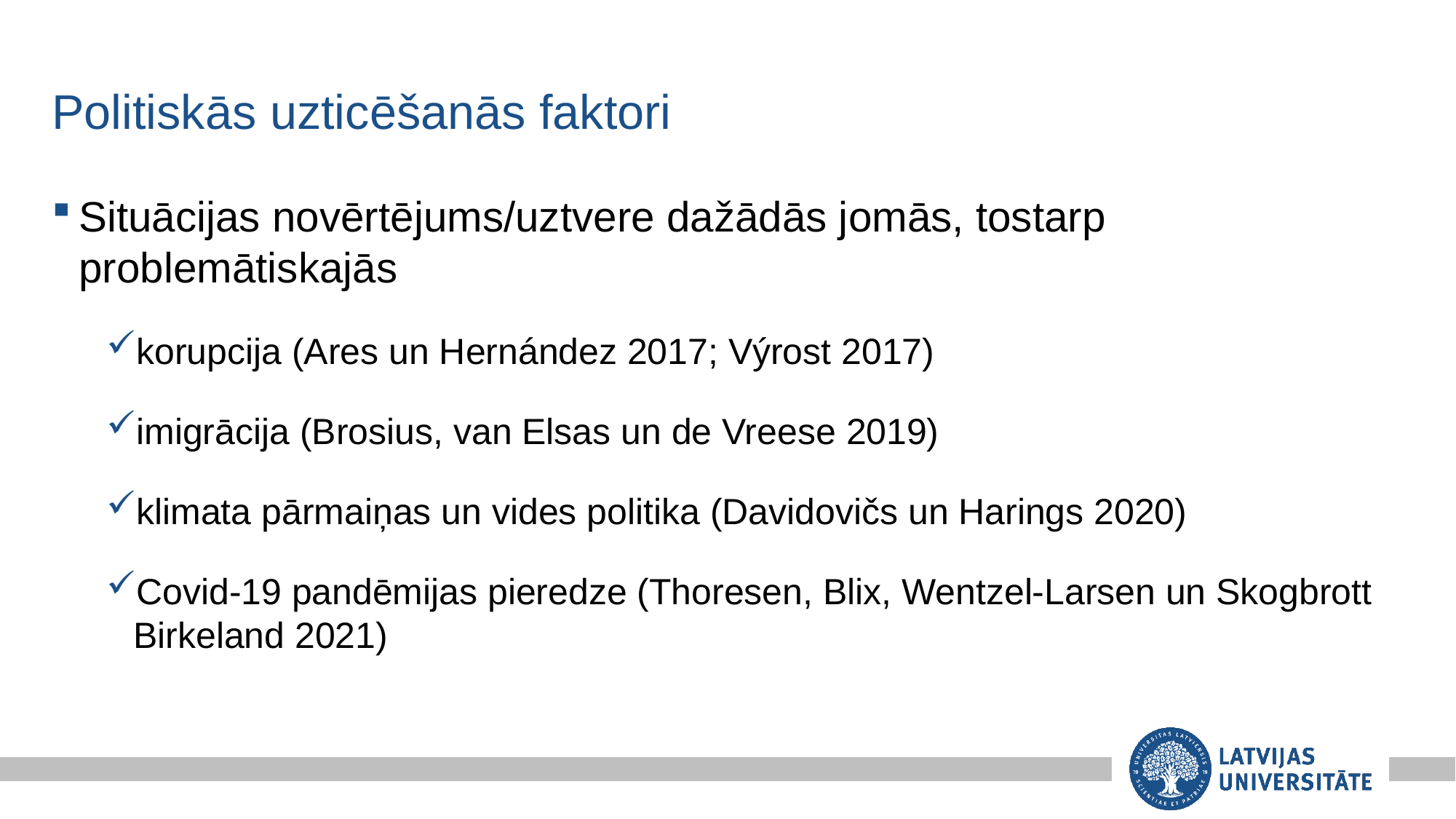

# Politiskās uzticēšanās faktori
Situācijas novērtējums/uztvere dažādās jomās, tostarp problemātiskajās
korupcija (Ares un Hernández 2017; Výrost 2017)
imigrācija (Brosius, van Elsas un de Vreese 2019)
klimata pārmaiņas un vides politika (Davidovičs un Harings 2020)
Covid-19 pandēmijas pieredze (Thoresen, Blix, Wentzel-Larsen un Skogbrott Birkeland 2021)